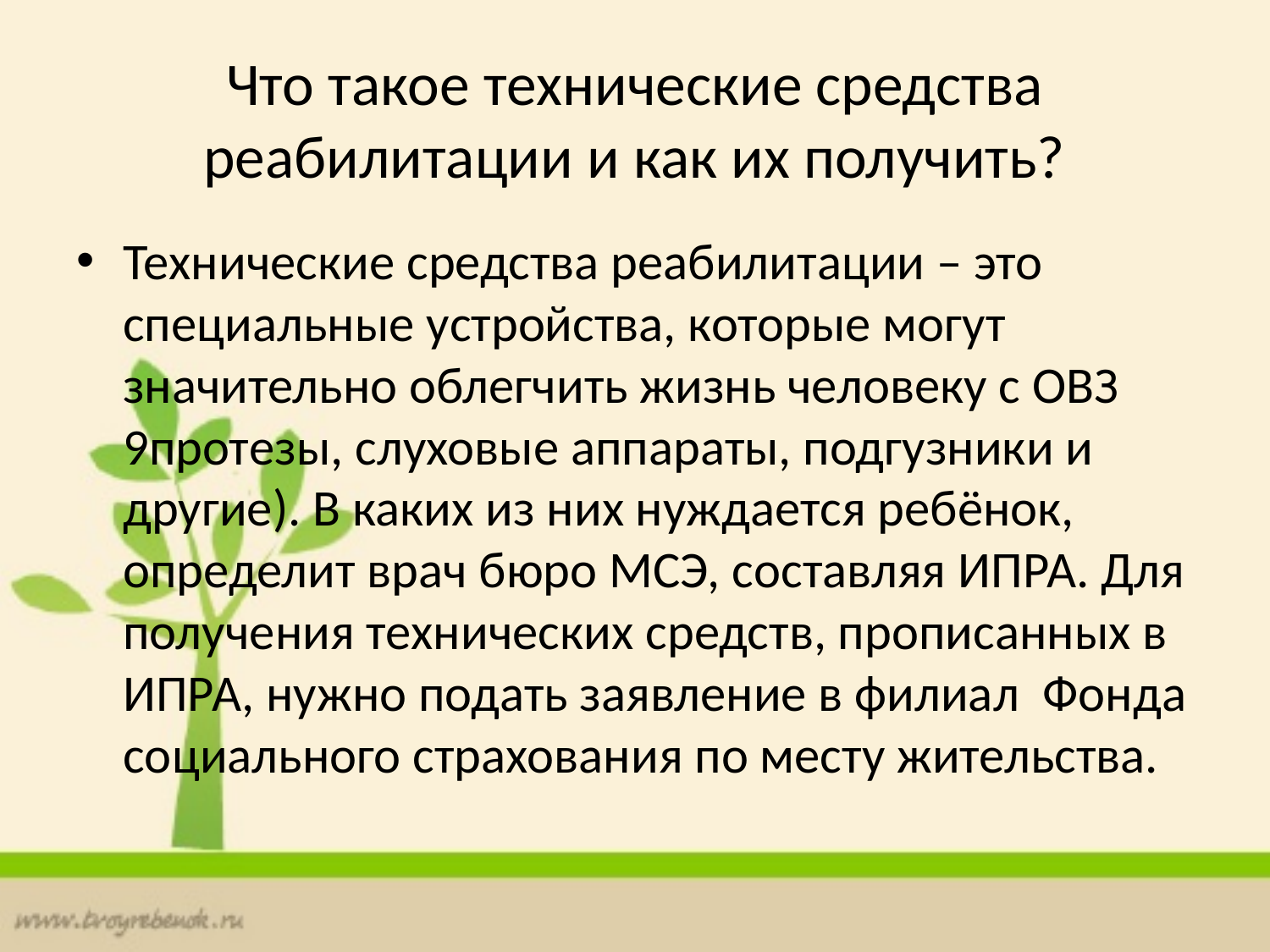

# Что такое технические средства реабилитации и как их получить?
Технические средства реабилитации – это специальные устройства, которые могут значительно облегчить жизнь человеку с ОВЗ 9протезы, слуховые аппараты, подгузники и другие). В каких из них нуждается ребёнок, определит врач бюро МСЭ, составляя ИПРА. Для получения технических средств, прописанных в ИПРА, нужно подать заявление в филиал  Фонда социального страхования по месту жительства.